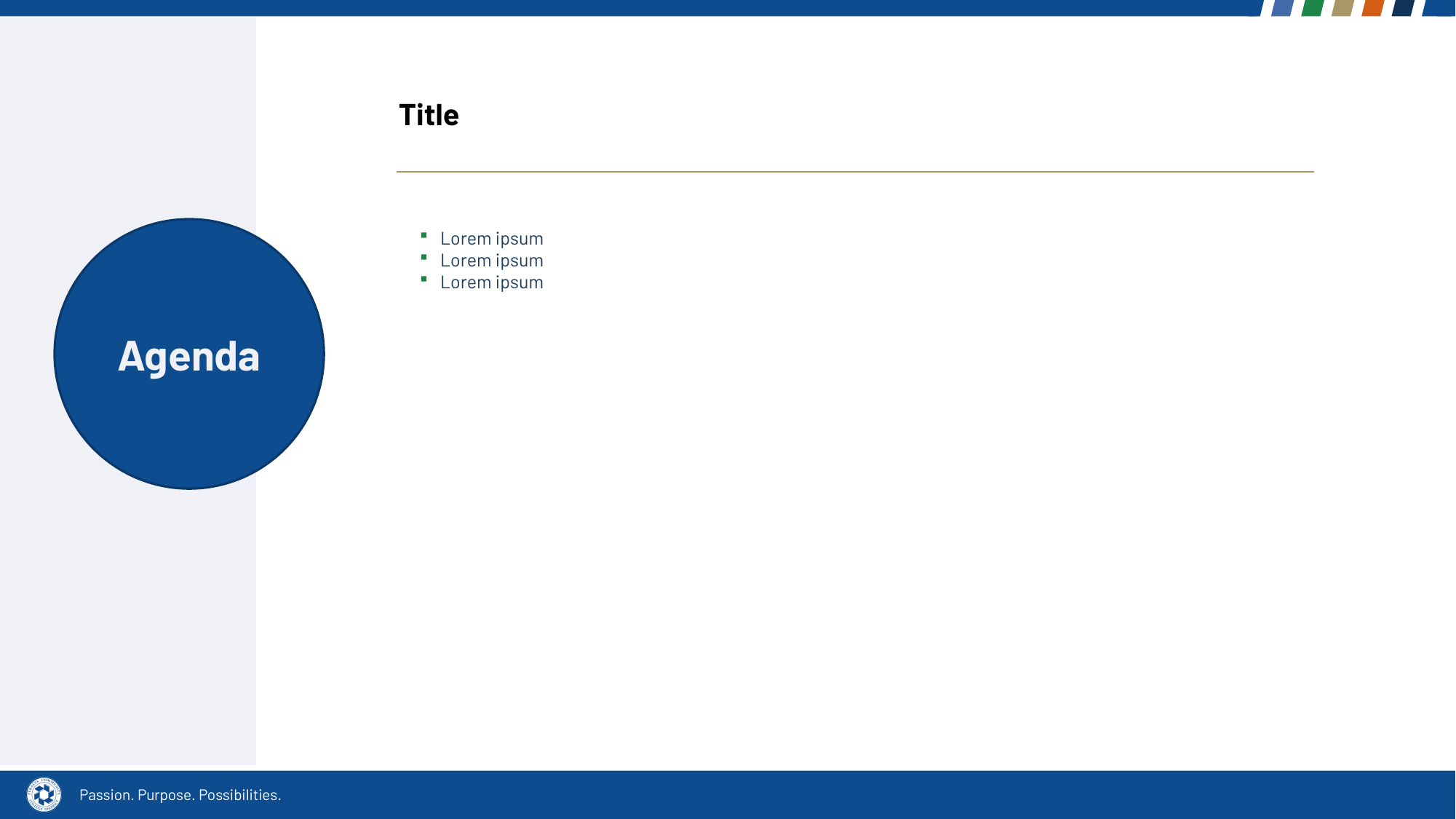

Title

Agenda
Lorem ipsum
Lorem ipsum
Lorem ipsum